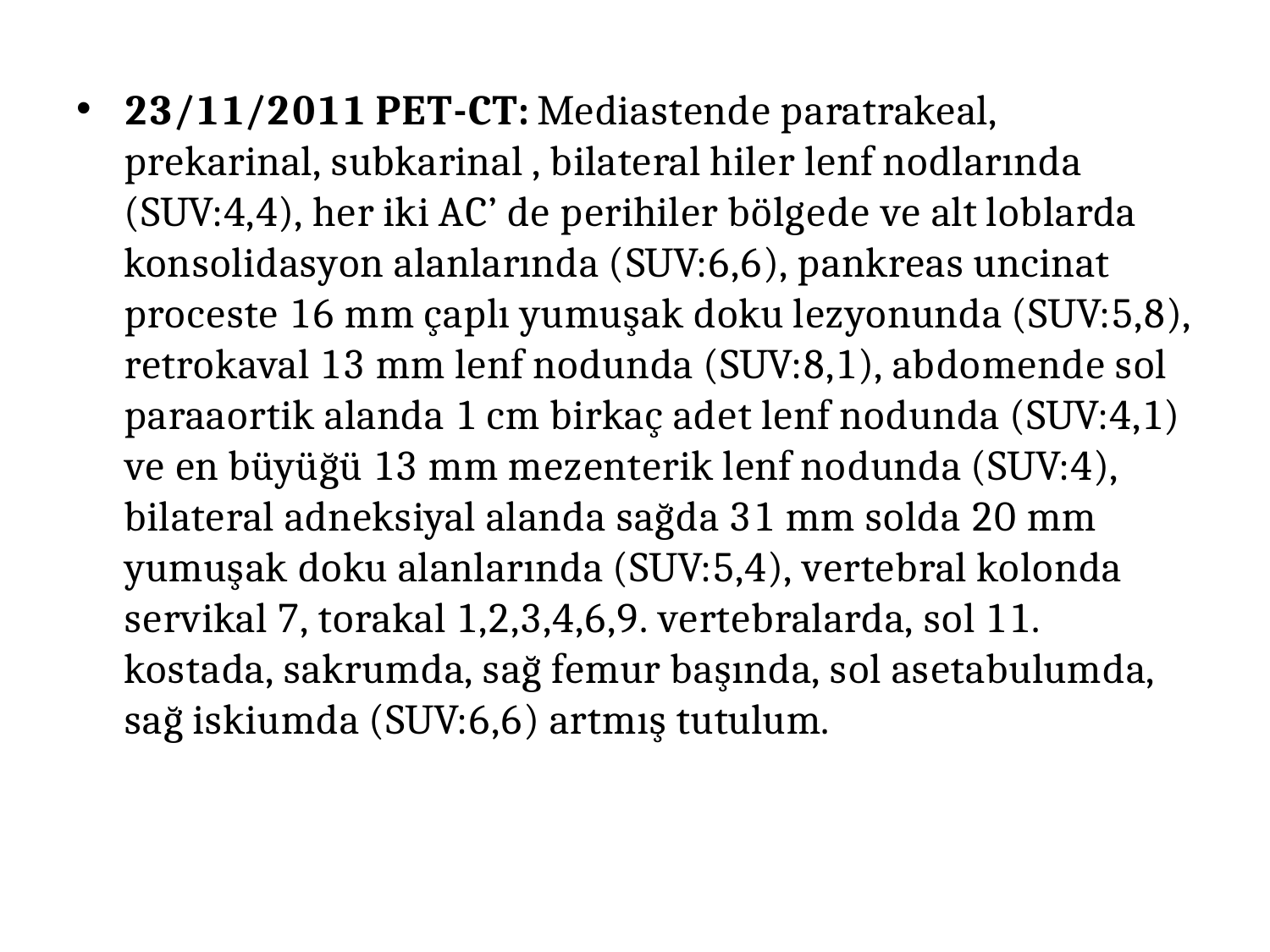

23/11/2011 PET-CT: Mediastende paratrakeal, prekarinal, subkarinal , bilateral hiler lenf nodlarında (SUV:4,4), her iki AC’ de perihiler bölgede ve alt loblarda konsolidasyon alanlarında (SUV:6,6), pankreas uncinat proceste 16 mm çaplı yumuşak doku lezyonunda (SUV:5,8), retrokaval 13 mm lenf nodunda (SUV:8,1), abdomende sol paraaortik alanda 1 cm birkaç adet lenf nodunda (SUV:4,1) ve en büyüğü 13 mm mezenterik lenf nodunda (SUV:4), bilateral adneksiyal alanda sağda 31 mm solda 20 mm yumuşak doku alanlarında (SUV:5,4), vertebral kolonda servikal 7, torakal 1,2,3,4,6,9. vertebralarda, sol 11. kostada, sakrumda, sağ femur başında, sol asetabulumda, sağ iskiumda (SUV:6,6) artmış tutulum.